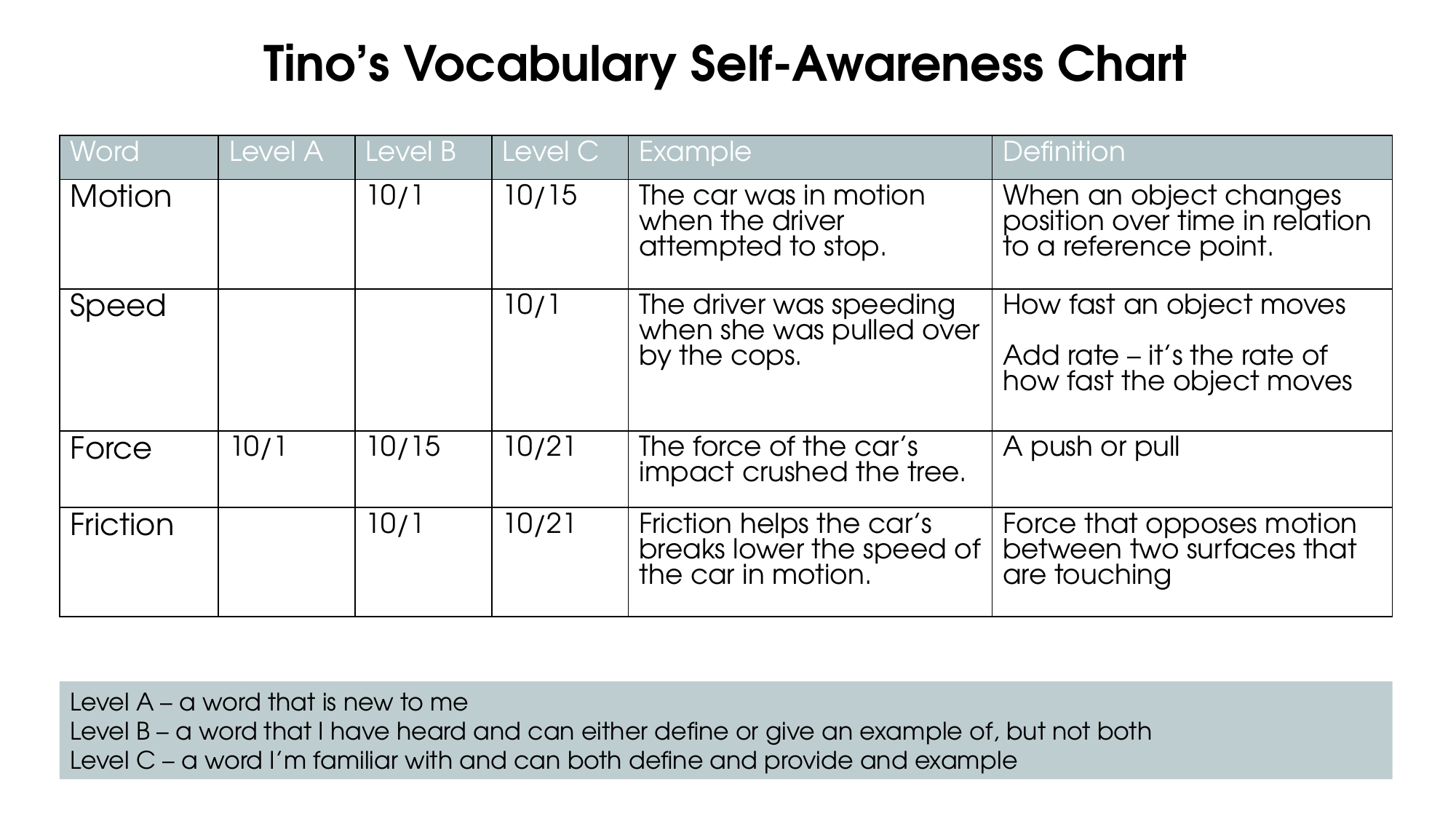

Tino’s Vocabulary Self-Awareness Chart
| Word | Level A | Level B | Level C | Example | Definition |
| --- | --- | --- | --- | --- | --- |
| Motion |  | 10/1 | 10/15 | The car was in motion when the driver attempted to stop. | When an object changes position over time in relation to a reference point. |
| Speed |  |  | 10/1 | The driver was speeding when she was pulled over by the cops. | How fast an object moves Add rate – it’s the rate of how fast the object moves |
| Force | 10/1 | 10/15 | 10/21 | The force of the car’s impact crushed the tree. | A push or pull |
| Friction |  | 10/1 | 10/21 | Friction helps the car’s breaks lower the speed of the car in motion. | Force that opposes motion between two surfaces that are touching |
Level A – a word that is new to me
Level B – a word that I have heard and can either define or give an example of, but not both
Level C – a word I’m familiar with and can both define and provide and example